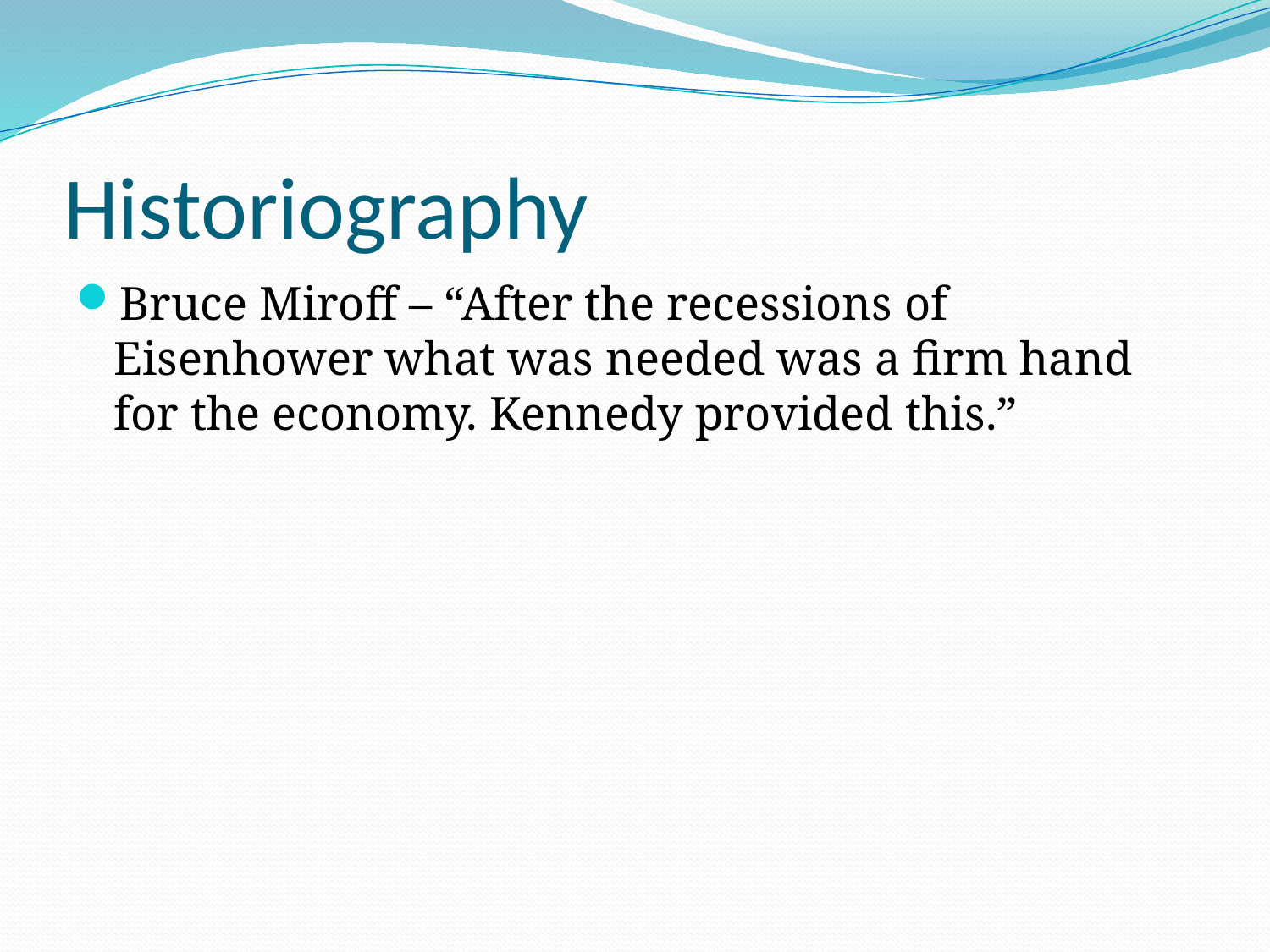

# Historiography
Bruce Miroff – “After the recessions of Eisenhower what was needed was a firm hand for the economy. Kennedy provided this.”